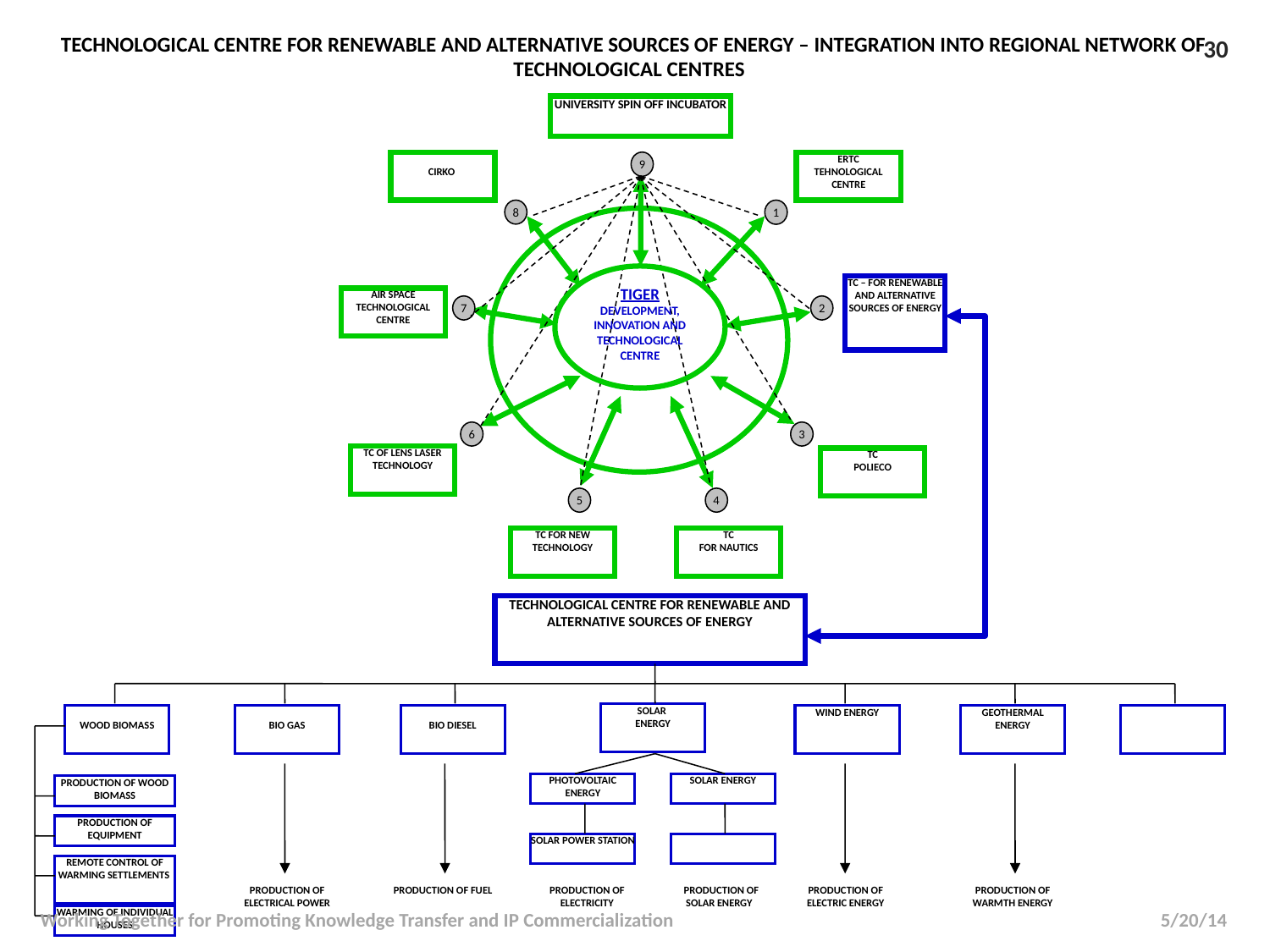

30
 TECHNOLOGICAL CENTRE FOR RENEWABLE AND ALTERNATIVE SOURCES OF ENERGY – INTEGRATION INTO REGIONAL NETWORK OF TECHNOLOGICAL CENTRES
UNIVERSITY SPIN OFF INCUBATOR

CIRKO
9
ERTC
TEHNOLOGICAL CENTRE

8
1

TIGER
DEVELOPMENT, INNOVATION AND TECHNOLOGICAL CENTRE
TC – FOR RENEWABLE AND ALTERNATIVE SOURCES OF ENERGY
AIR SPACE TECHNOLOGICAL CENTRE
7
2

6
3
TC OF LENS LASER TECHNOLOGY
TC
POLIECO
5
4
TC FOR NEW TECHNOLOGY
TC
FOR NAUTICS
TECHNOLOGICAL CENTRE FOR RENEWABLE AND ALTERNATIVE SOURCES OF ENERGY

SOLAR
ENERGY
WOOD BIOMASS
BIO GAS
BIO DIESEL
WIND ENERGY
GEOTHERMAL
ENERGY

PHOTOVOLTAIC ENERGY
SOLAR ENERGY
PRODUCTION OF WOOD BIOMASS

PRODUCTION OF EQUIPMENT
SOLAR POWER STATION

REMOTE CONTROL OF WARMING SETTLEMENTS

PRODUCTION OF ELECTRICAL POWER
PRODUCTION OF FUEL
PRODUCTION OF ELECTRICITY
PRODUCTION OF SOLAR ENERGY
PRODUCTION OF ELECTRIC ENERGY
PRODUCTION OF WARMTH ENERGY
Working Together for Promoting Knowledge Transfer and IP Commercialization
5/20/14
WARMING OF INDIVIDUAL HOUSES